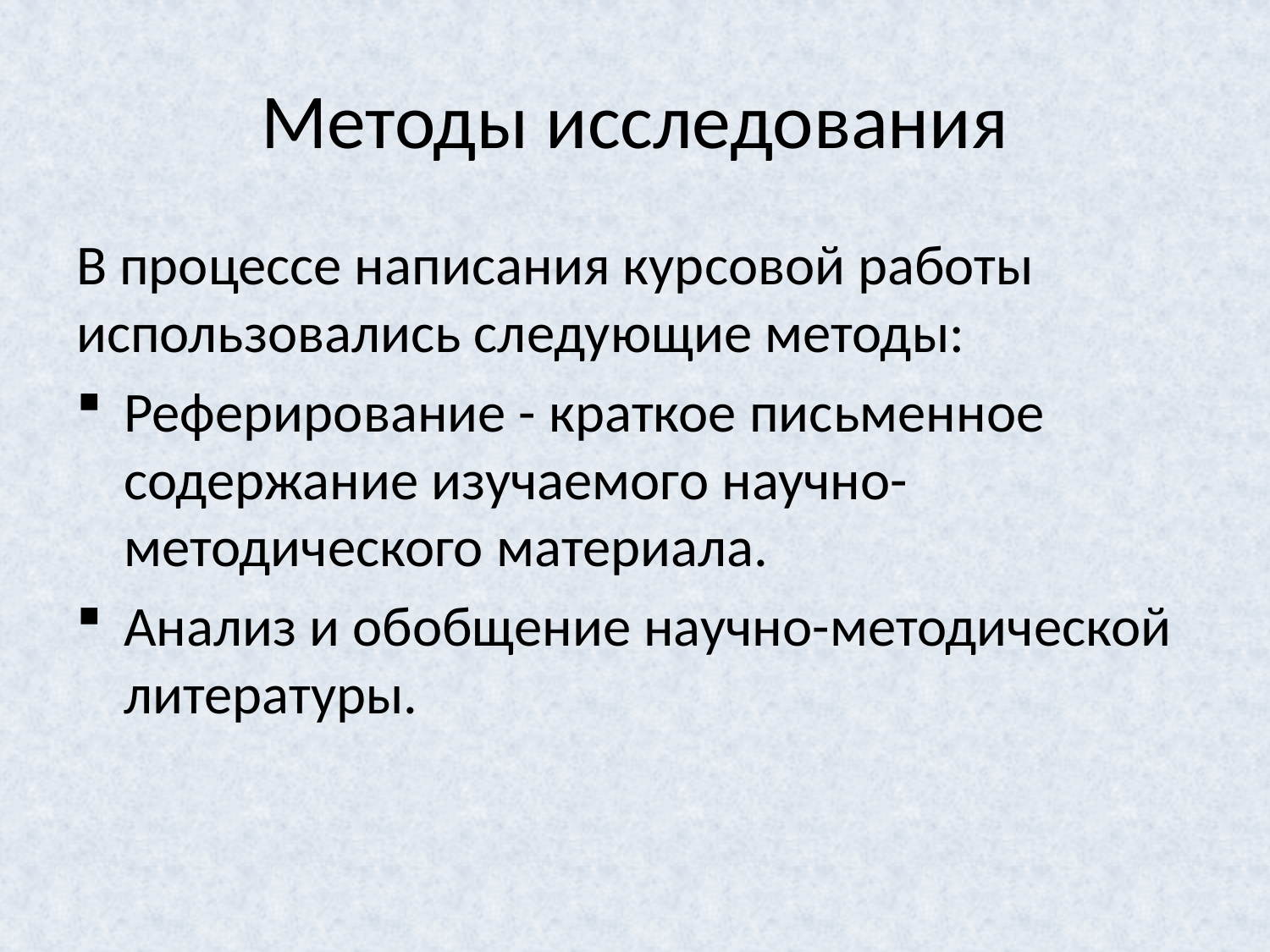

# Методы исследования
В процессе написания курсовой работы использовались следующие методы:
Реферирование - краткое письменное содержание изучаемого научно-методического материала.
Анализ и обобщение научно-методической литературы.